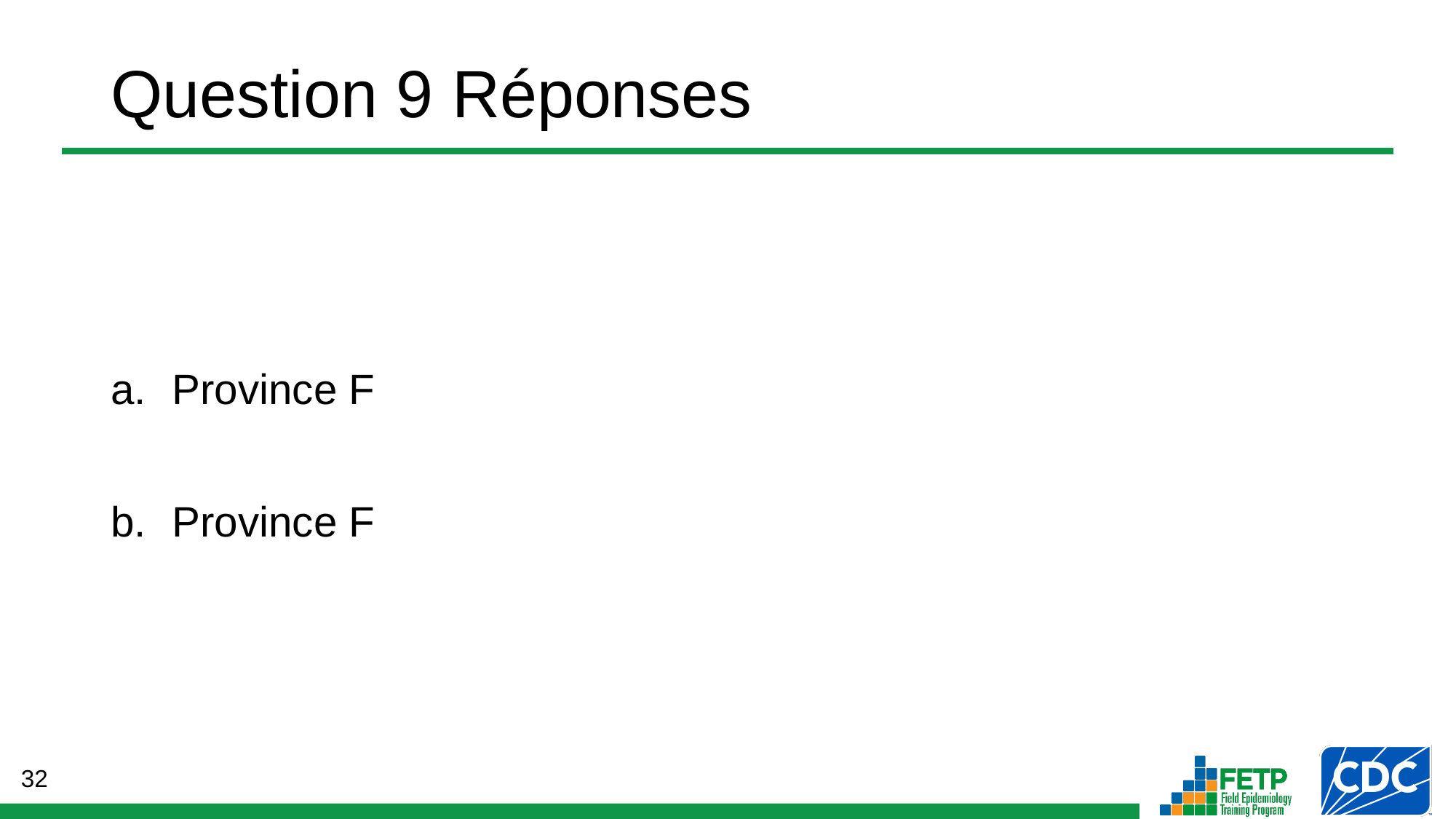

# Question 9 Réponses
Province F

Province F